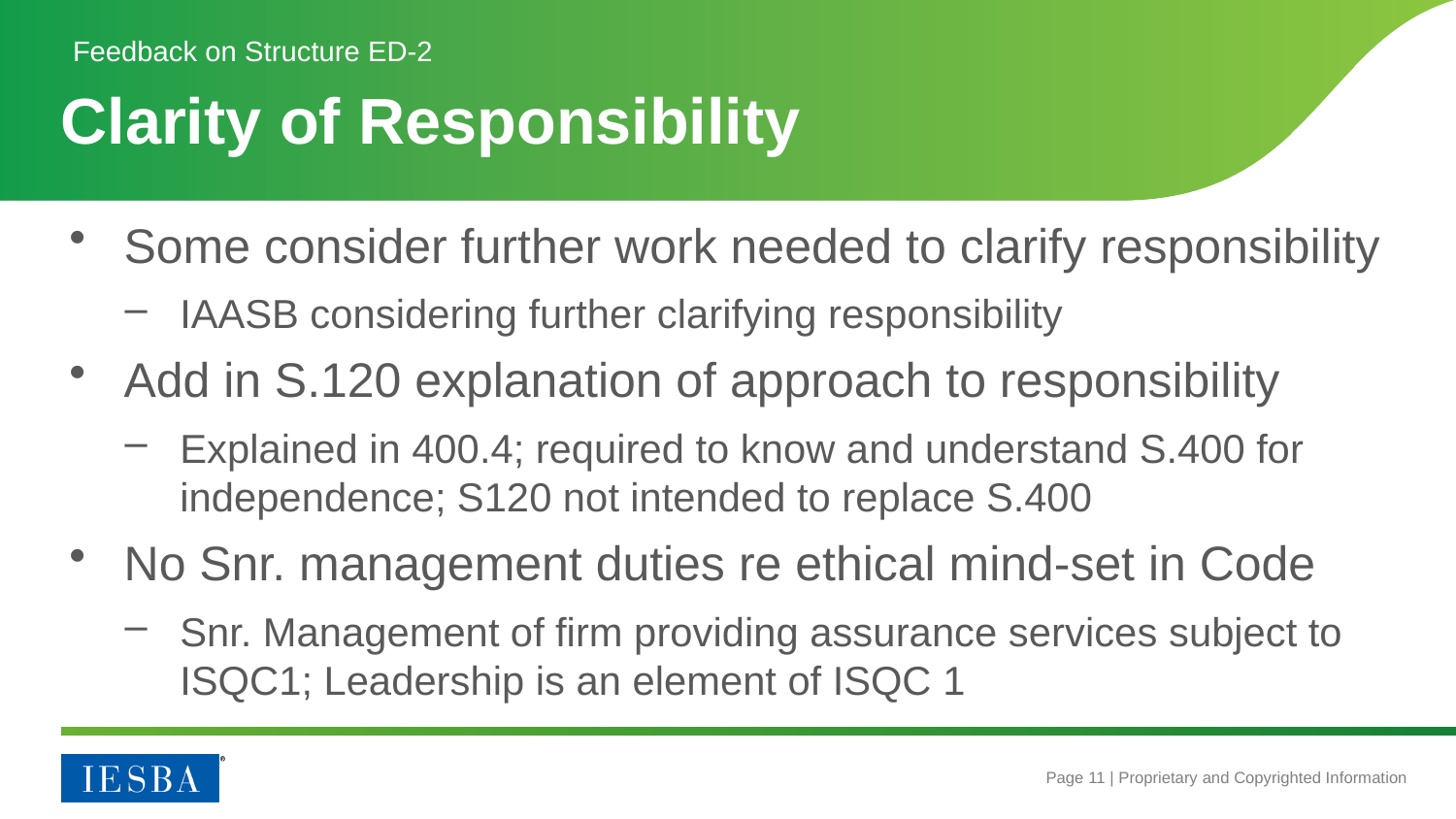

Feedback on Structure ED-2

# Clarity of Responsibility
Some consider further work needed to clarify responsibility
IAASB considering further clarifying responsibility
Add in S.120 explanation of approach to responsibility
Explained in 400.4; required to know and understand S.400 for independence; S120 not intended to replace S.400
No Snr. management duties re ethical mind-set in Code
Snr. Management of firm providing assurance services subject to ISQC1; Leadership is an element of ISQC 1